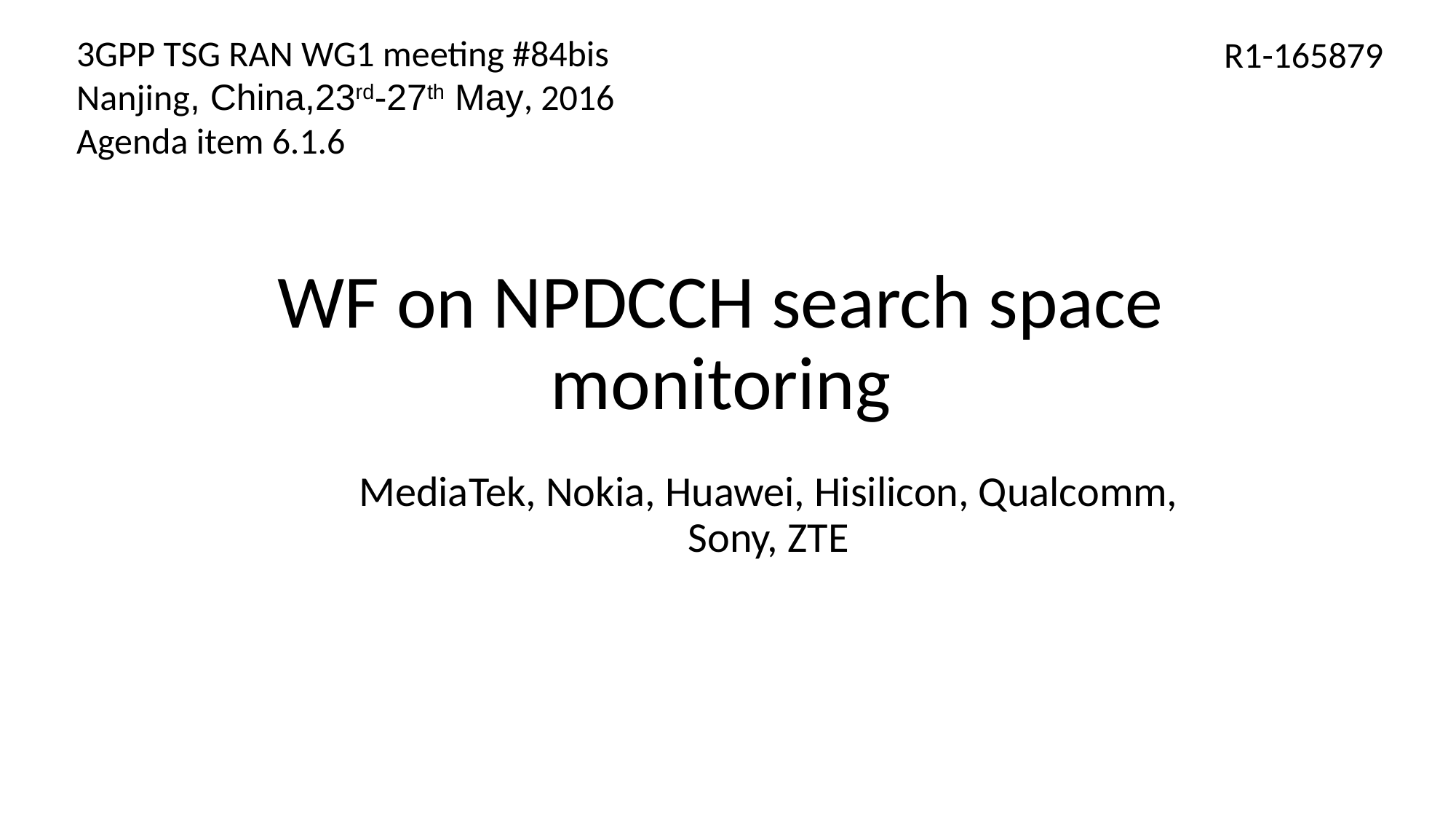

3GPP TSG RAN WG1 meeting #84bis
Nanjing, China,23rd-27th May, 2016
Agenda item 6.1.6
R1-165879
# WF on NPDCCH search space monitoring
MediaTek, Nokia, Huawei, Hisilicon, Qualcomm, Sony, ZTE